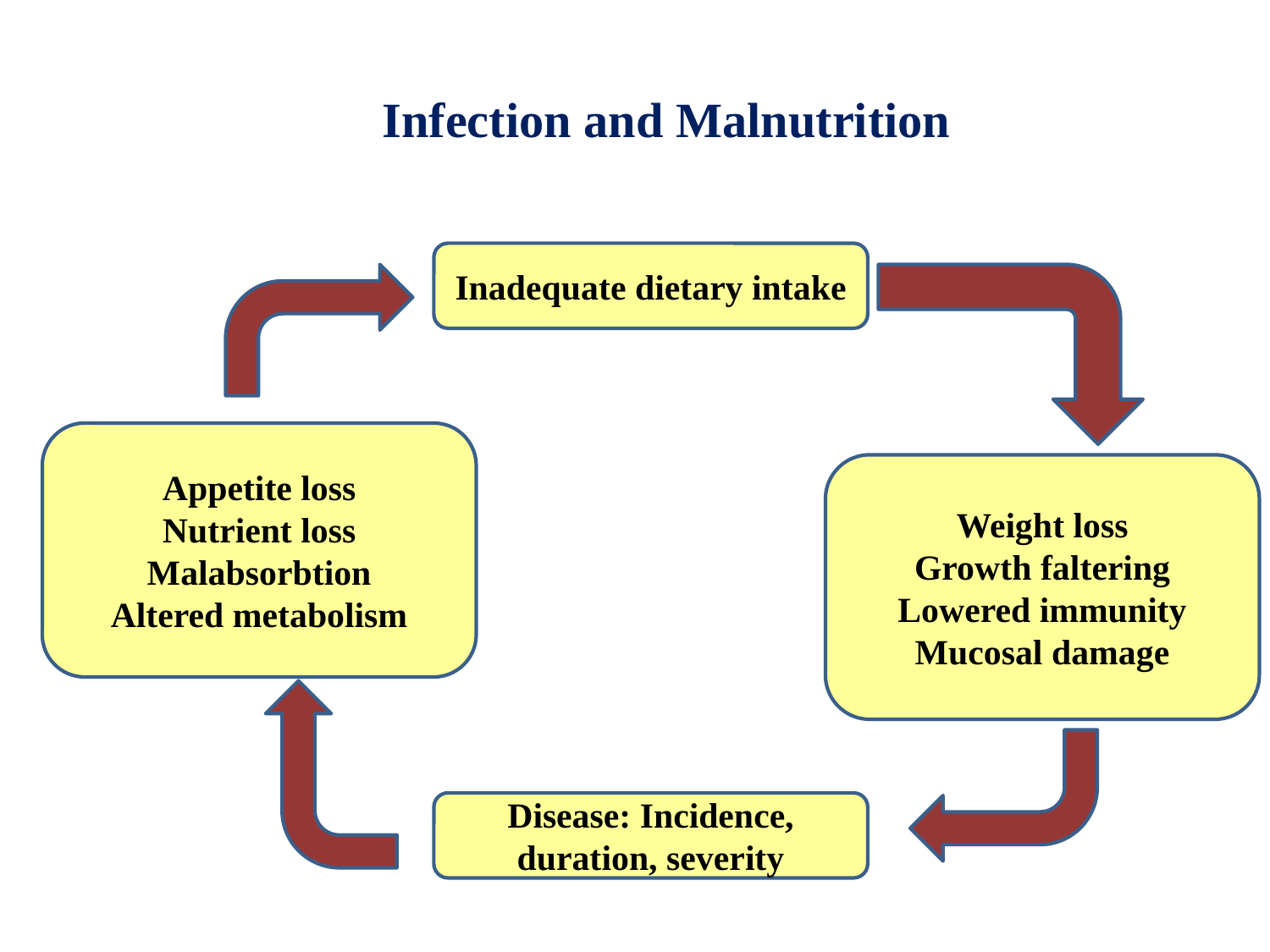

# Infection and Malnutrition

Inadequate dietary intake

Appetite loss
Nutrient loss
Malabsorbtion
Altered metabolism
Weight loss
Growth faltering
Lowered immunity
Mucosal damage

Disease: Incidence, duration, severity